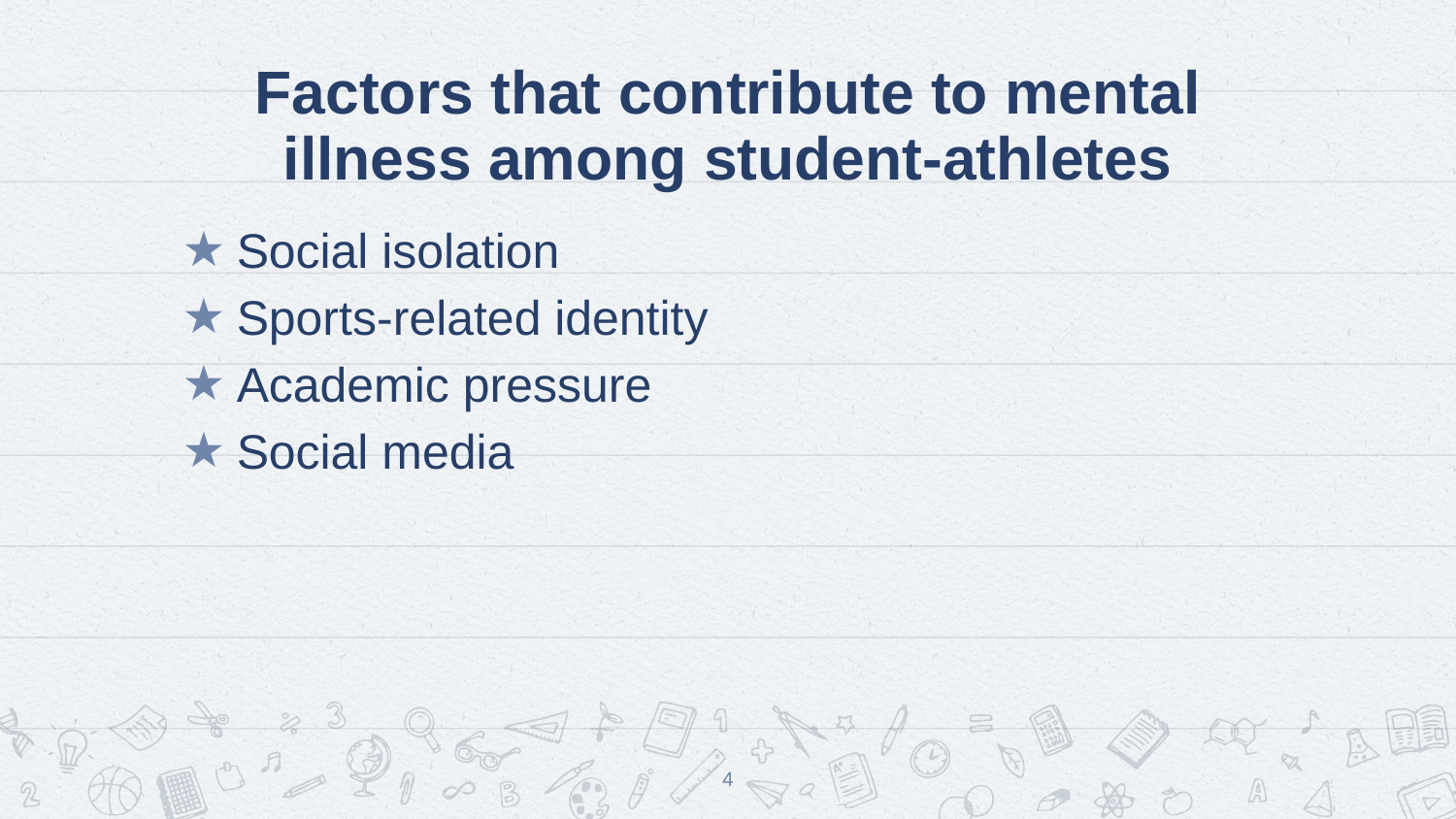

# Factors that contribute to mental illness among student-athletes
Social isolation
Sports-related identity
Academic pressure
Social media
4